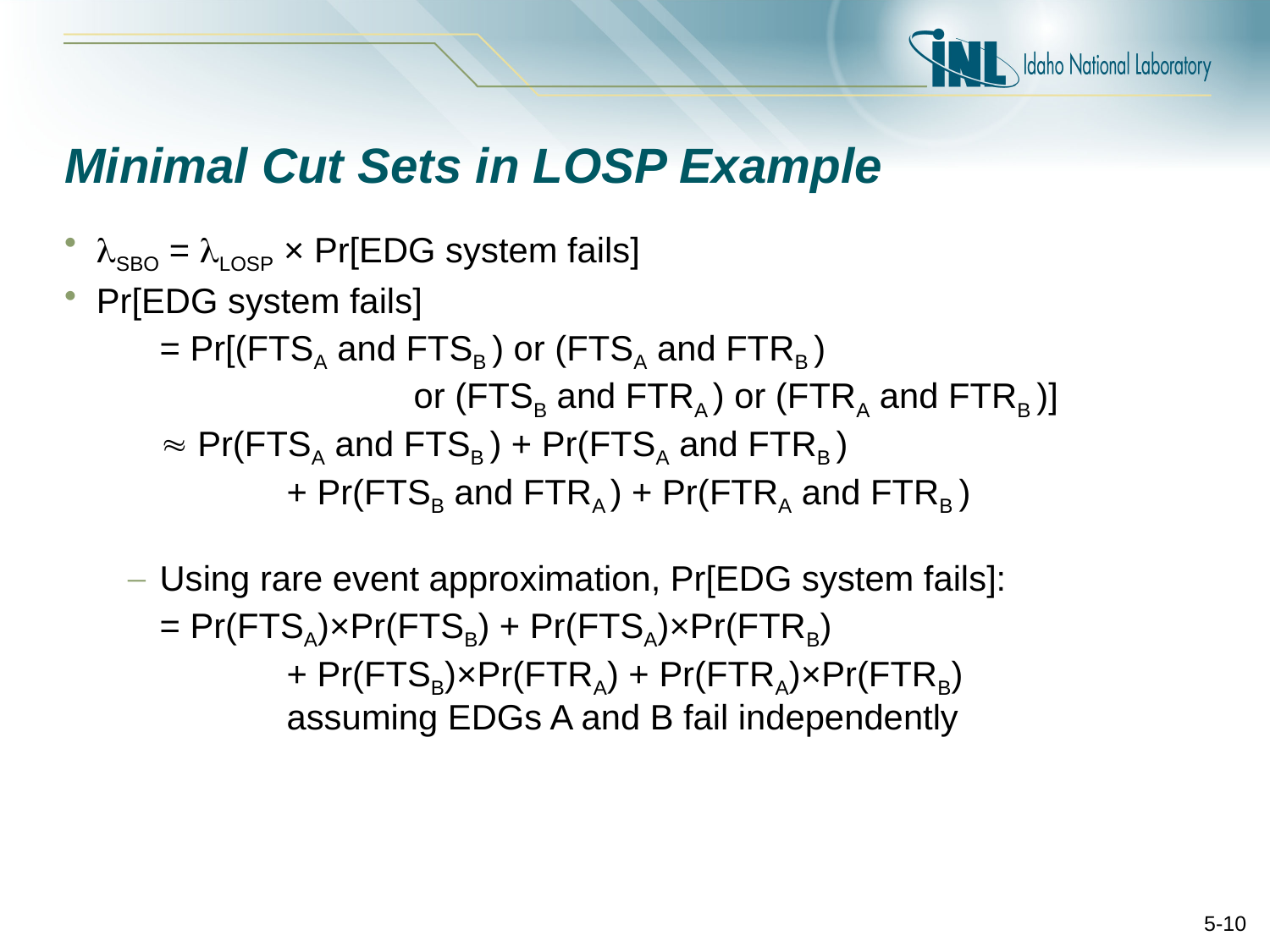

# Minimal Cut Sets in LOSP Example
λSBO = λLOSP × Pr[EDG system fails]
Pr[EDG system fails]
	= Pr[(FTSA and FTSB ) or (FTSA and FTRB )
			or (FTSB and FTRA ) or (FTRA and FTRB )]
	≈ Pr(FTSA and FTSB ) + Pr(FTSA and FTRB )
		+ Pr(FTSB and FTRA ) + Pr(FTRA and FTRB )

Using rare event approximation, Pr[EDG system fails]:
	= Pr(FTSA)×Pr(FTSB) + Pr(FTSA)×Pr(FTRB)
		+ Pr(FTSB)×Pr(FTRA) + Pr(FTRA)×Pr(FTRB)
		assuming EDGs A and B fail independently
5-10